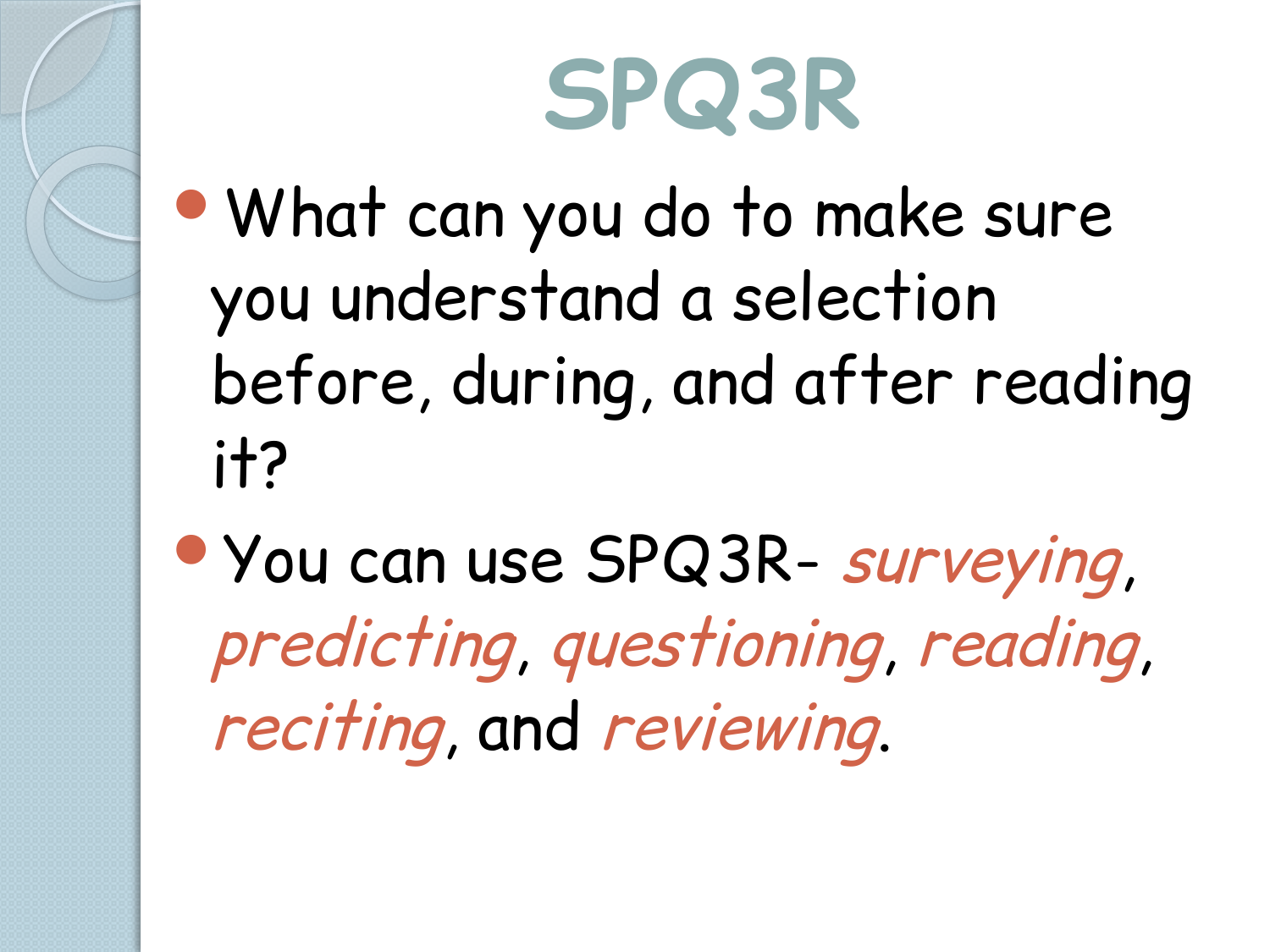

# SPQ3R
What can you do to make sure you understand a selection before, during, and after reading it?
You can use SPQ3R- surveying, predicting, questioning, reading, reciting, and reviewing.